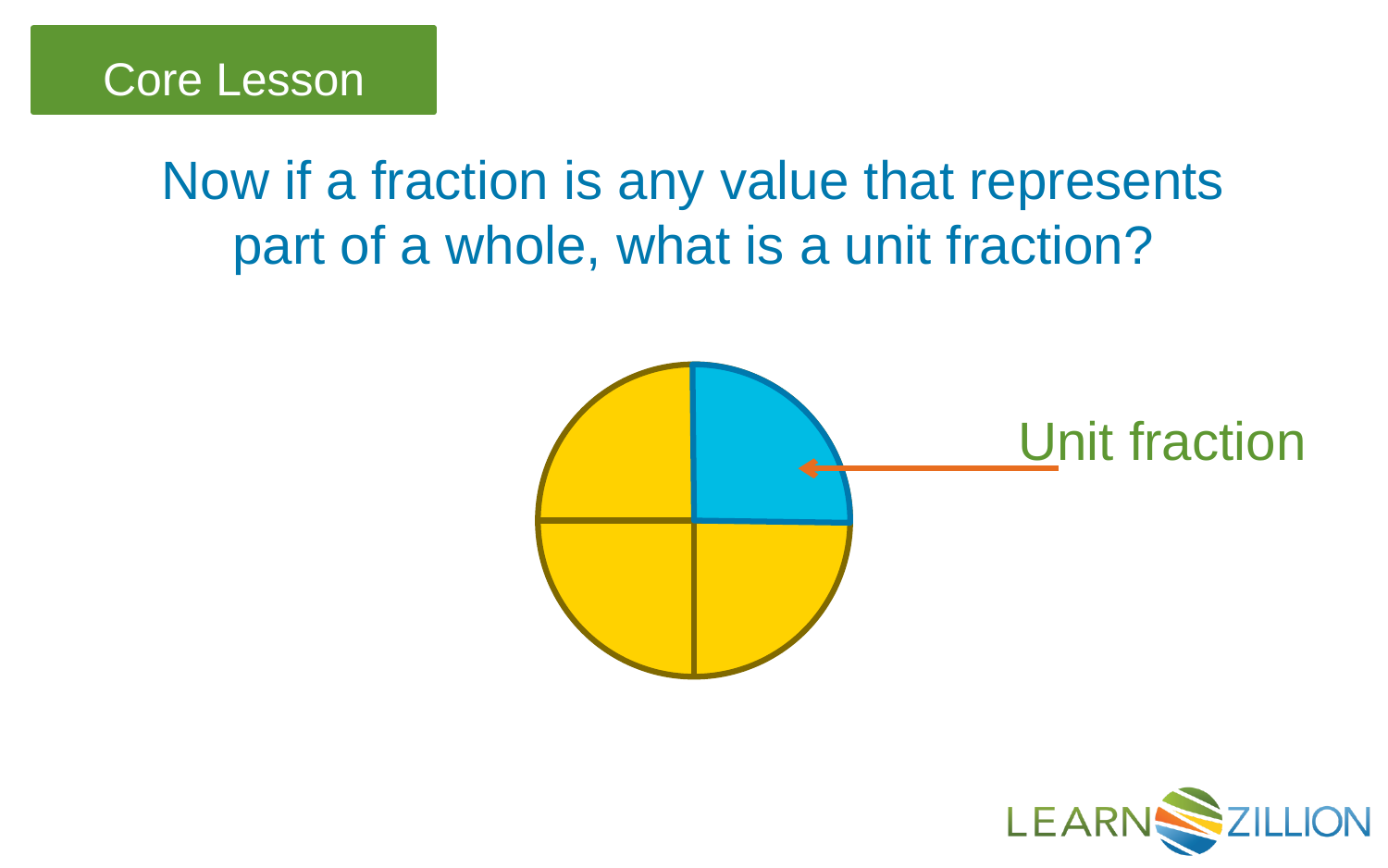

Now if a fraction is any value that represents part of a whole, what is a unit fraction?

Unit fraction